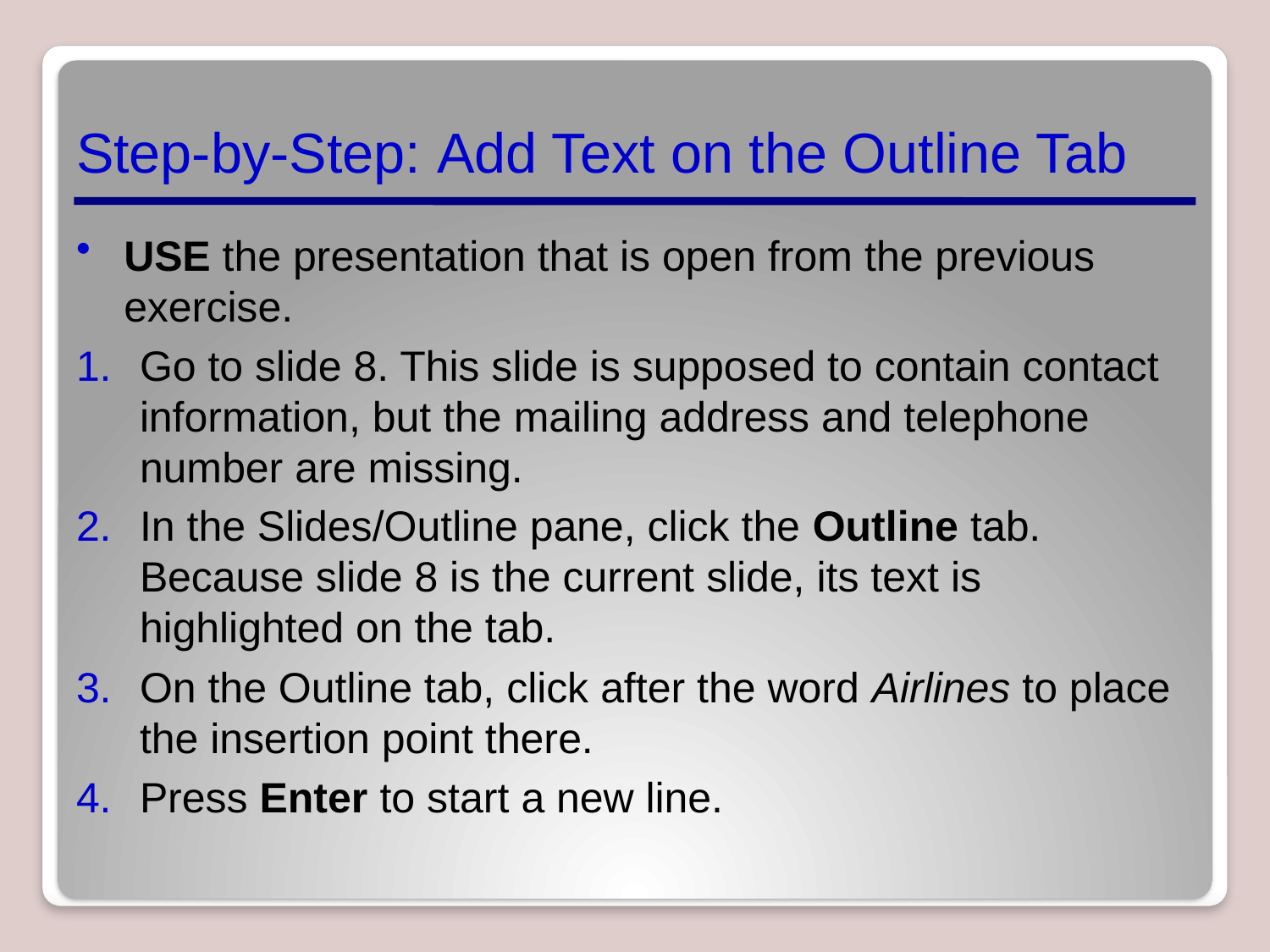

# Step-by-Step: Add Text on the Outline Tab
USE the presentation that is open from the previous exercise.
Go to slide 8. This slide is supposed to contain contact information, but the mailing address and telephone number are missing.
In the Slides/Outline pane, click the Outline tab. Because slide 8 is the current slide, its text is highlighted on the tab.
On the Outline tab, click after the word Airlines to place the insertion point there.
Press Enter to start a new line.